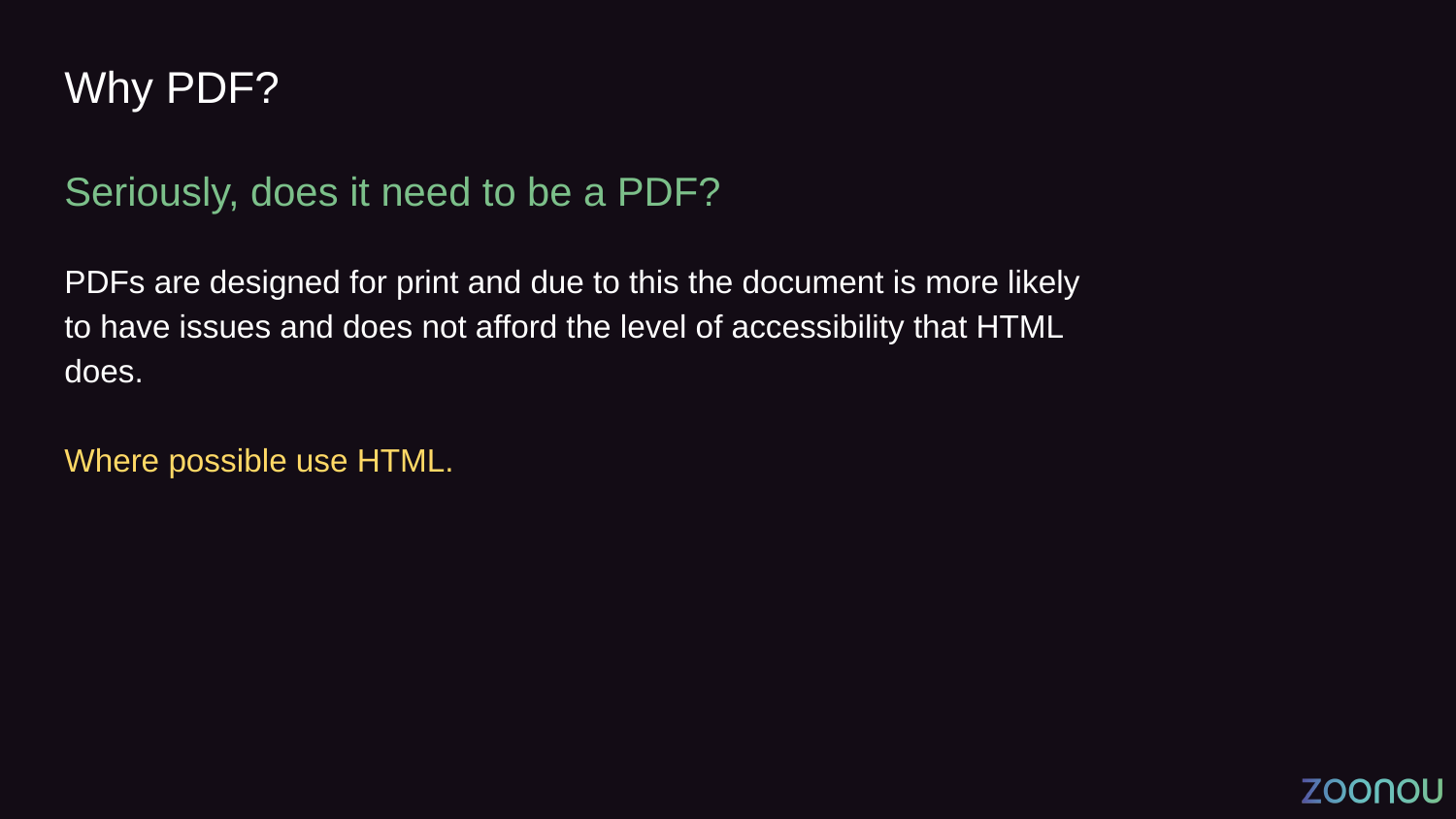

# Why PDF?

Seriously, does it need to be a PDF?
PDFs are designed for print and due to this the document is more likely to have issues and does not afford the level of accessibility that HTML does.

Where possible use HTML.